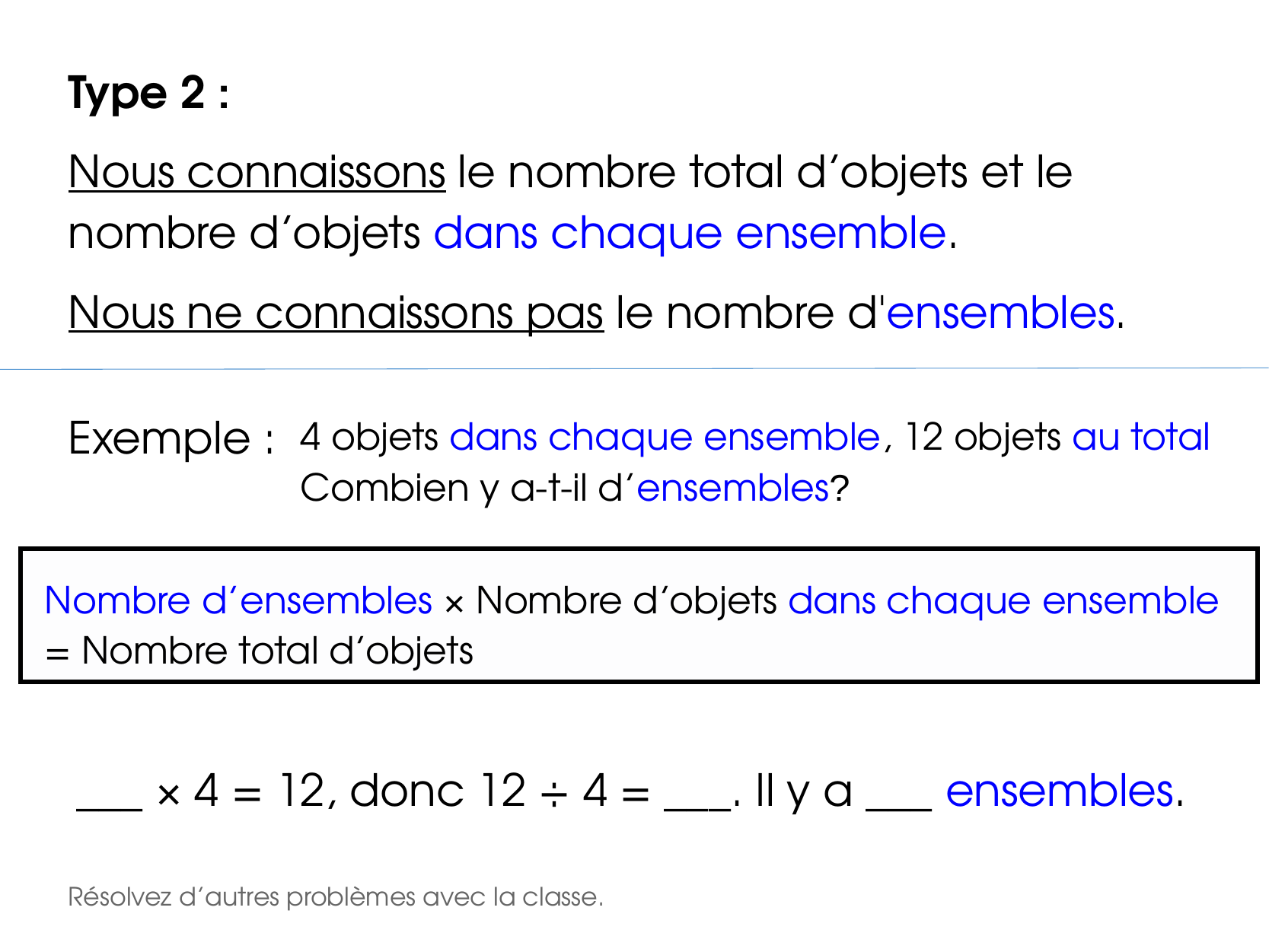

Type 2 :
Nous connaissons le nombre total d’objets et le nombre d’objets dans chaque ensemble.
Nous ne connaissons pas le nombre d'ensembles.
Exemple :
4 objets dans chaque ensemble, 12 objets au total
Combien y a-t-il d’ensembles?

Nombre d’ensembles × Nombre d’objets dans chaque ensemble
= Nombre total d’objets
___ × 4 = 12, donc 12 ÷ 4 = ___. Il y a ___ ensembles.
Résolvez d’autres problèmes avec la classe.